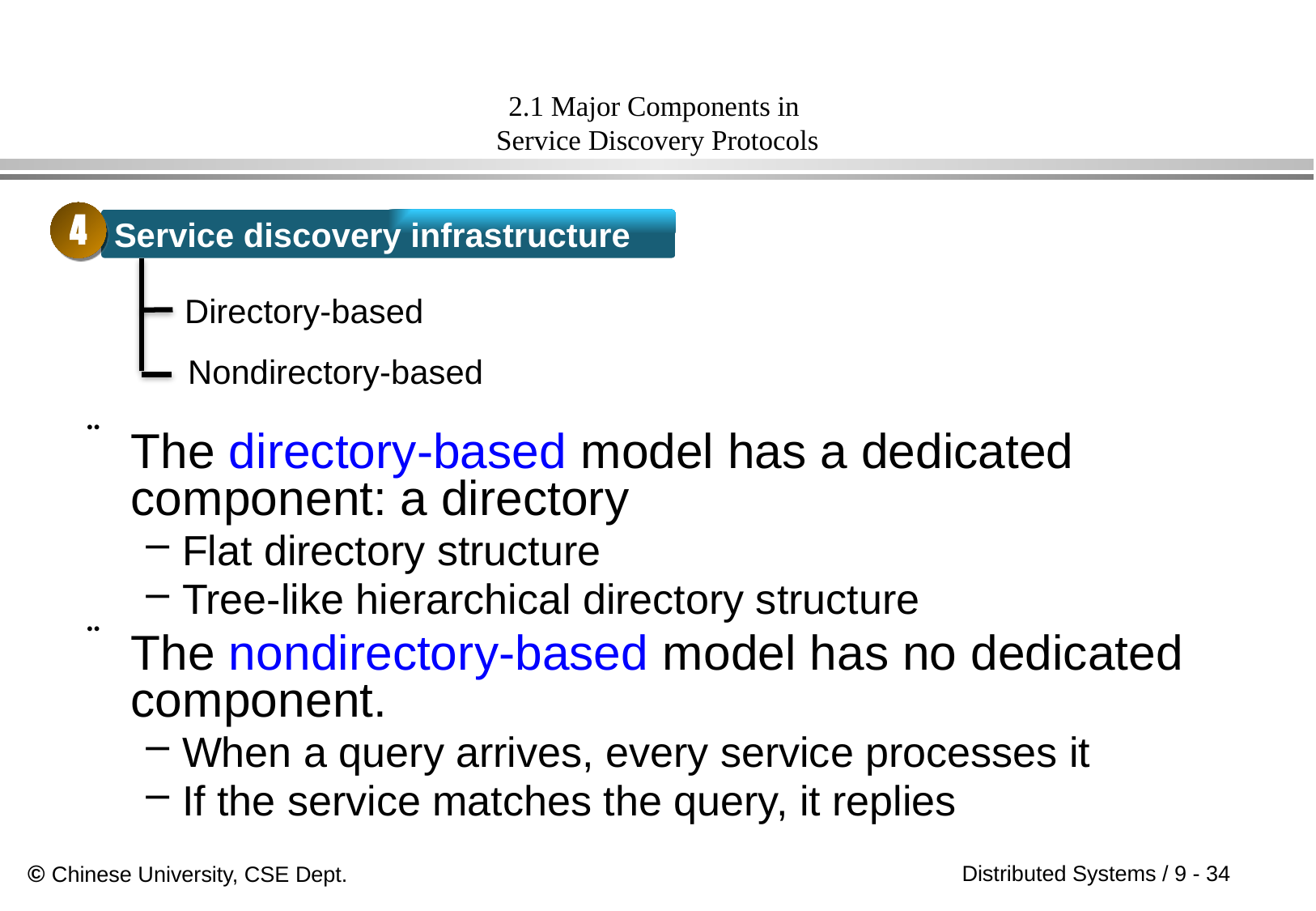

# 2.1 Major Components in Service Discovery Protocols
4
Service discovery infrastructure
Directory-based
Nondirectory-based
The directory-based model has a dedicated component: a directory
Flat directory structure
Tree-like hierarchical directory structure
The nondirectory-based model has no dedicated component.
When a query arrives, every service processes it
If the service matches the query, it replies